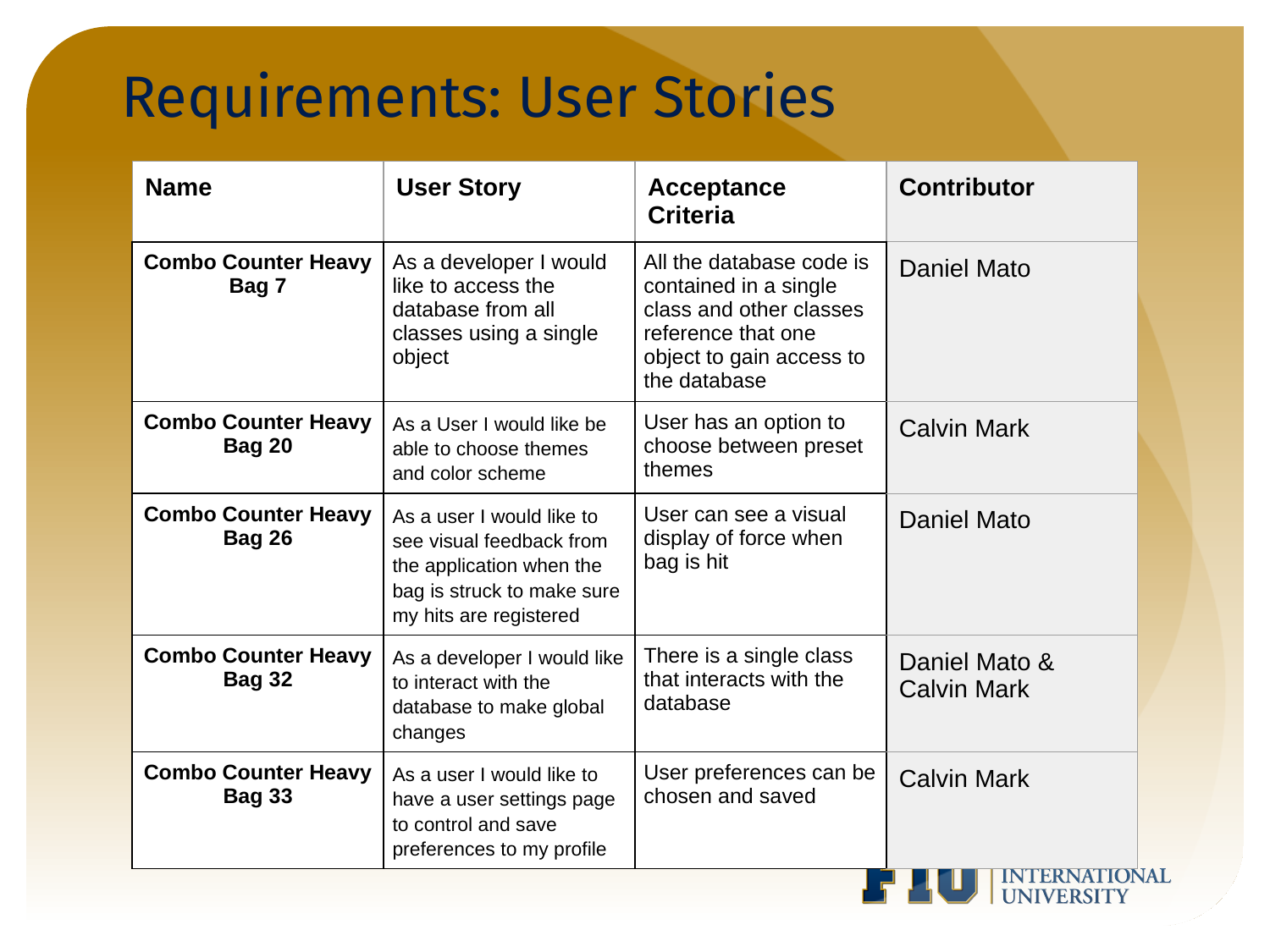

# Requirements: User Stories
| Name | User Story | Acceptance Criteria | Contributor |
| --- | --- | --- | --- |
| Combo Counter Heavy Bag 7 | As a developer I would like to access the database from all classes using a single object | All the database code is contained in a single class and other classes reference that one object to gain access to the database | Daniel Mato |
| Combo Counter Heavy Bag 20 | As a User I would like be able to choose themes and color scheme | User has an option to choose between preset themes | Calvin Mark |
| Combo Counter Heavy Bag 26 | As a user I would like to see visual feedback from the application when the bag is struck to make sure my hits are registered | User can see a visual display of force when bag is hit | Daniel Mato |
| Combo Counter Heavy Bag 32 | As a developer I would like to interact with the database to make global changes | There is a single class that interacts with the database | Daniel Mato & Calvin Mark |
| Combo Counter Heavy Bag 33 | As a user I would like to have a user settings page to control and save preferences to my profile | User preferences can be chosen and saved | Calvin Mark |